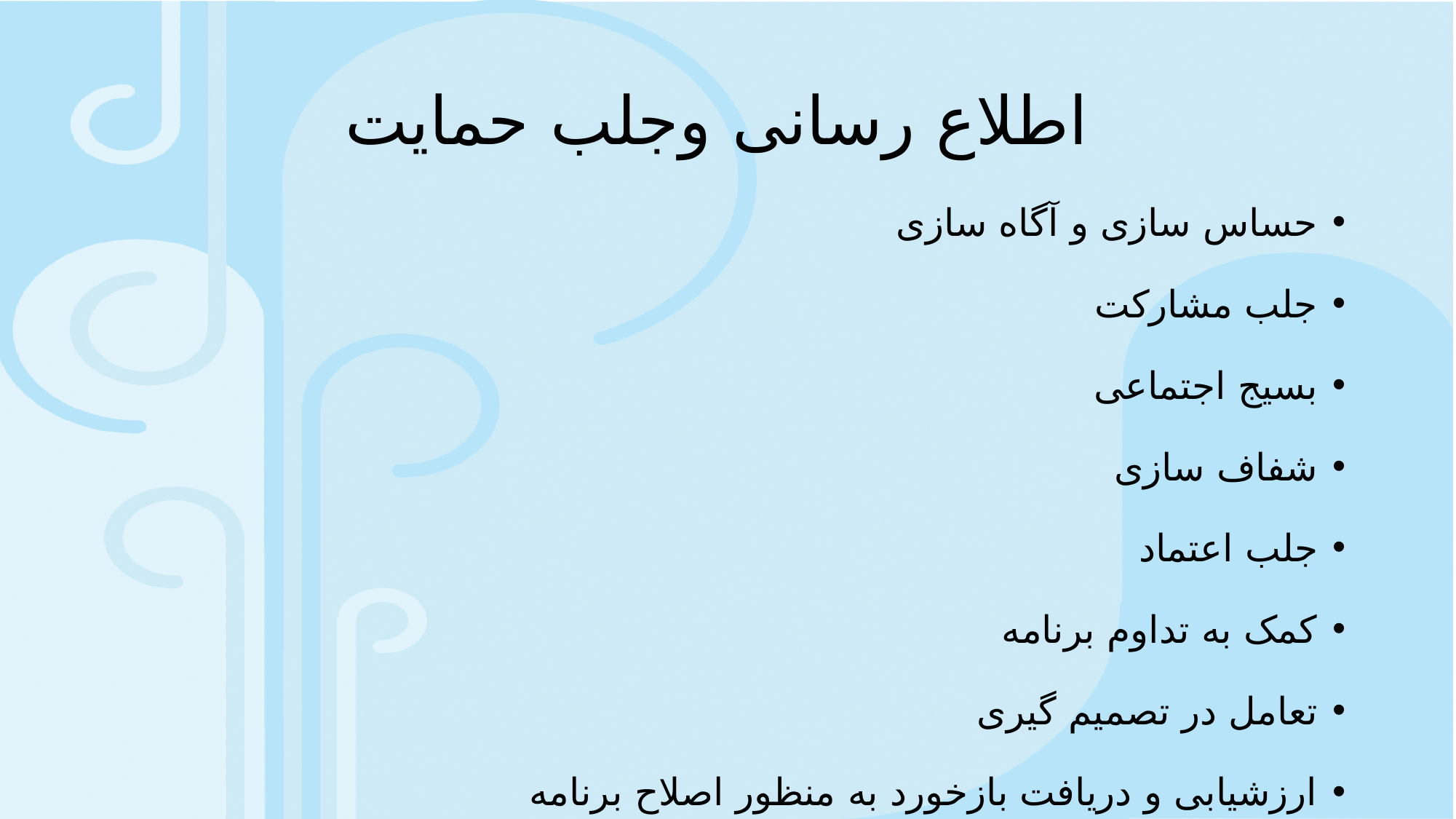

# اطلاع رسانی وجلب حمایت
حساس سازی و آگاه سازی
جلب مشارکت
بسیج اجتماعی
شفاف سازی
جلب اعتماد
کمک به تداوم برنامه
تعامل در تصمیم گیری
ارزشیابی و دریافت بازخورد به منظور اصلاح برنامه